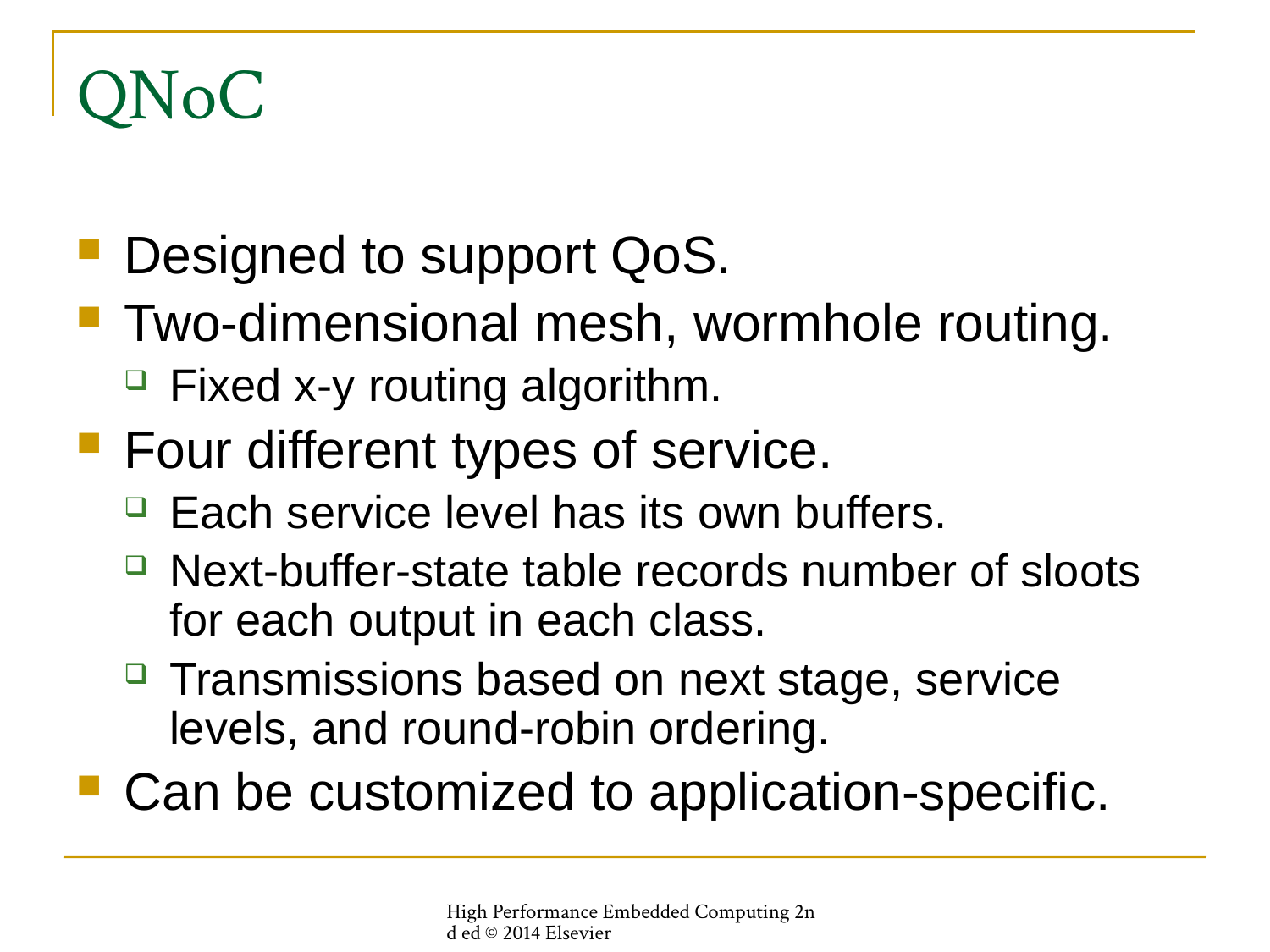

# QNoC
Designed to support QoS.
Two-dimensional mesh, wormhole routing.
Fixed x-y routing algorithm.
Four different types of service.
Each service level has its own buffers.
Next-buffer-state table records number of sloots for each output in each class.
Transmissions based on next stage, service levels, and round-robin ordering.
Can be customized to application-specific.
High Performance Embedded Computing 2nd ed © 2014 Elsevier